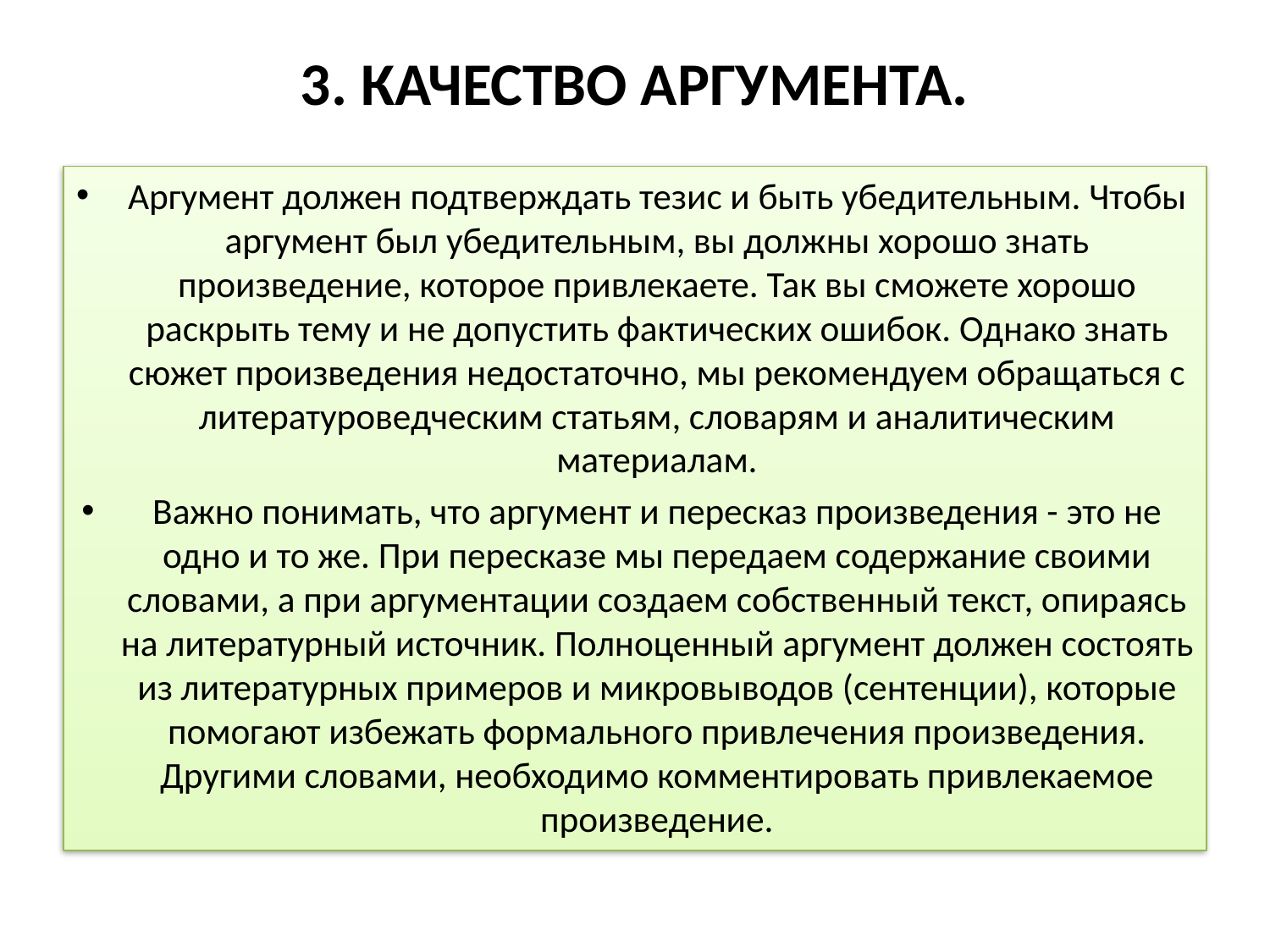

# 3. КАЧЕСТВО АРГУМЕНТА.
Аргумент должен подтверждать тезис и быть убедительным. Чтобы аргумент был убедительным, вы должны хорошо знать произведение, которое привлекаете. Так вы сможете хорошо раскрыть тему и не допустить фактических ошибок. Однако знать сюжет произведения недостаточно, мы рекомендуем обращаться с литературоведческим статьям, словарям и аналитическим материалам.
Важно понимать, что аргумент и пересказ произведения - это не одно и то же. При пересказе мы передаем содержание своими словами, а при аргументации создаем собственный текст, опираясь на литературный источник. Полноценный аргумент должен состоять из литературных примеров и микровыводов (сентенции), которые помогают избежать формального привлечения произведения. Другими словами, необходимо комментировать привлекаемое произведение.